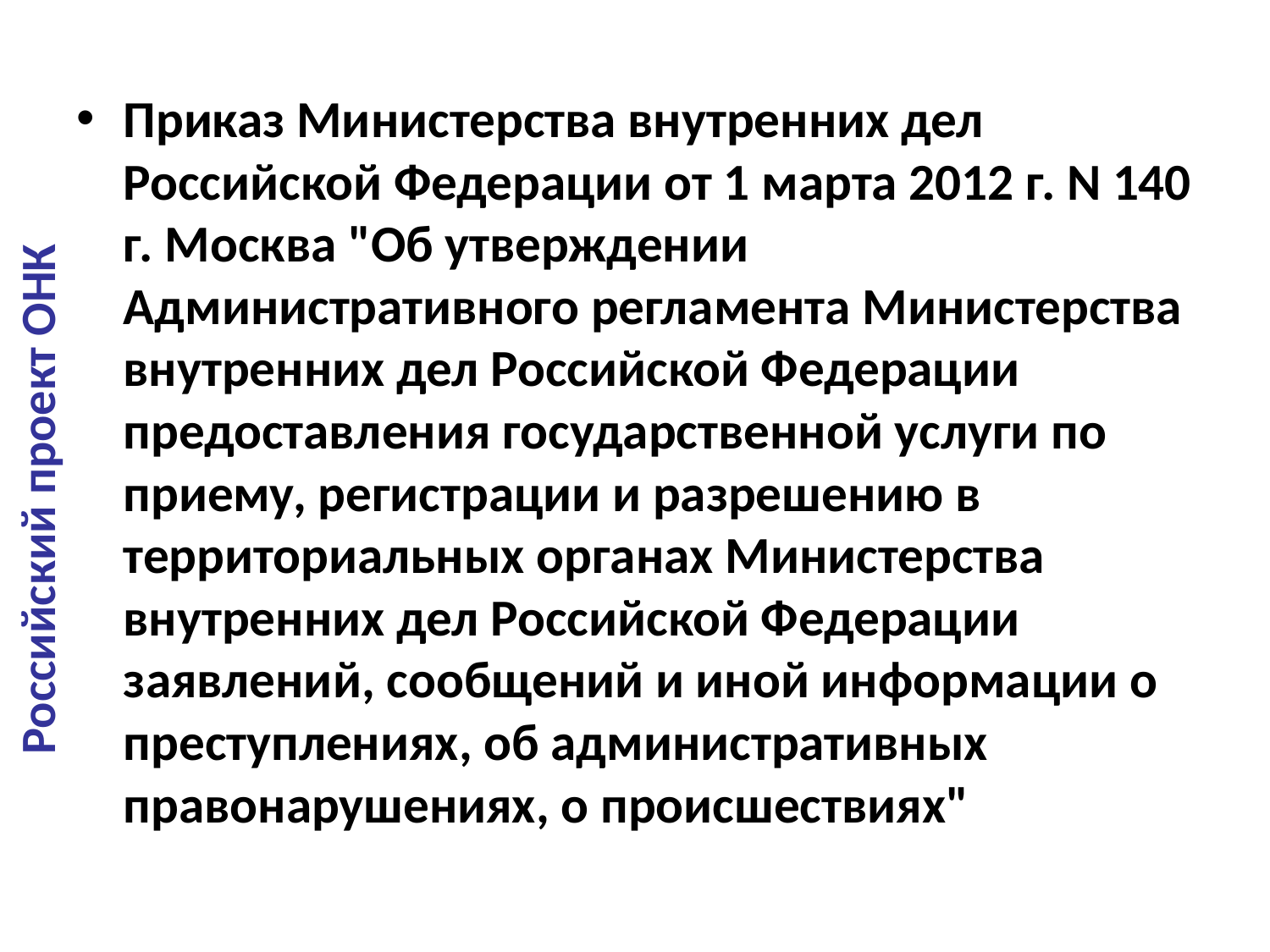

Приказ Министерства внутренних дел Российской Федерации от 1 марта 2012 г. N 140 г. Москва "Об утверждении Административного регламента Министерства внутренних дел Российской Федерации предоставления государственной услуги по приему, регистрации и разрешению в территориальных органах Министерства внутренних дел Российской Федерации заявлений, сообщений и иной информации о преступлениях, об административных правонарушениях, о происшествиях"

Российский проект ОНК